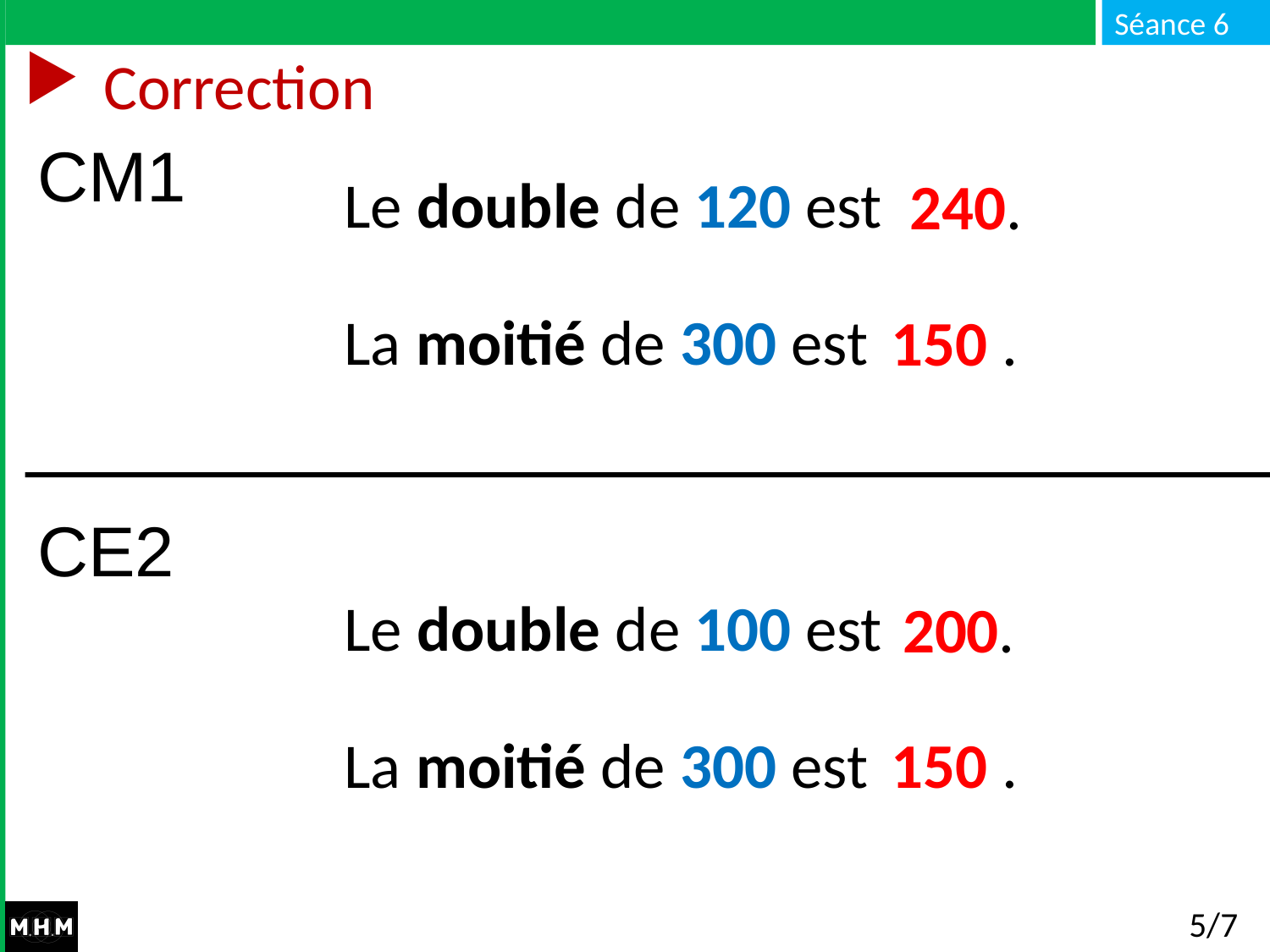

# Correction
CM1
Le double de 120 est …

La moitié de 300 est …
240.
150 .

CE2
Le double de 100 est …

La moitié de 300 est …
200.
150 .
5/7